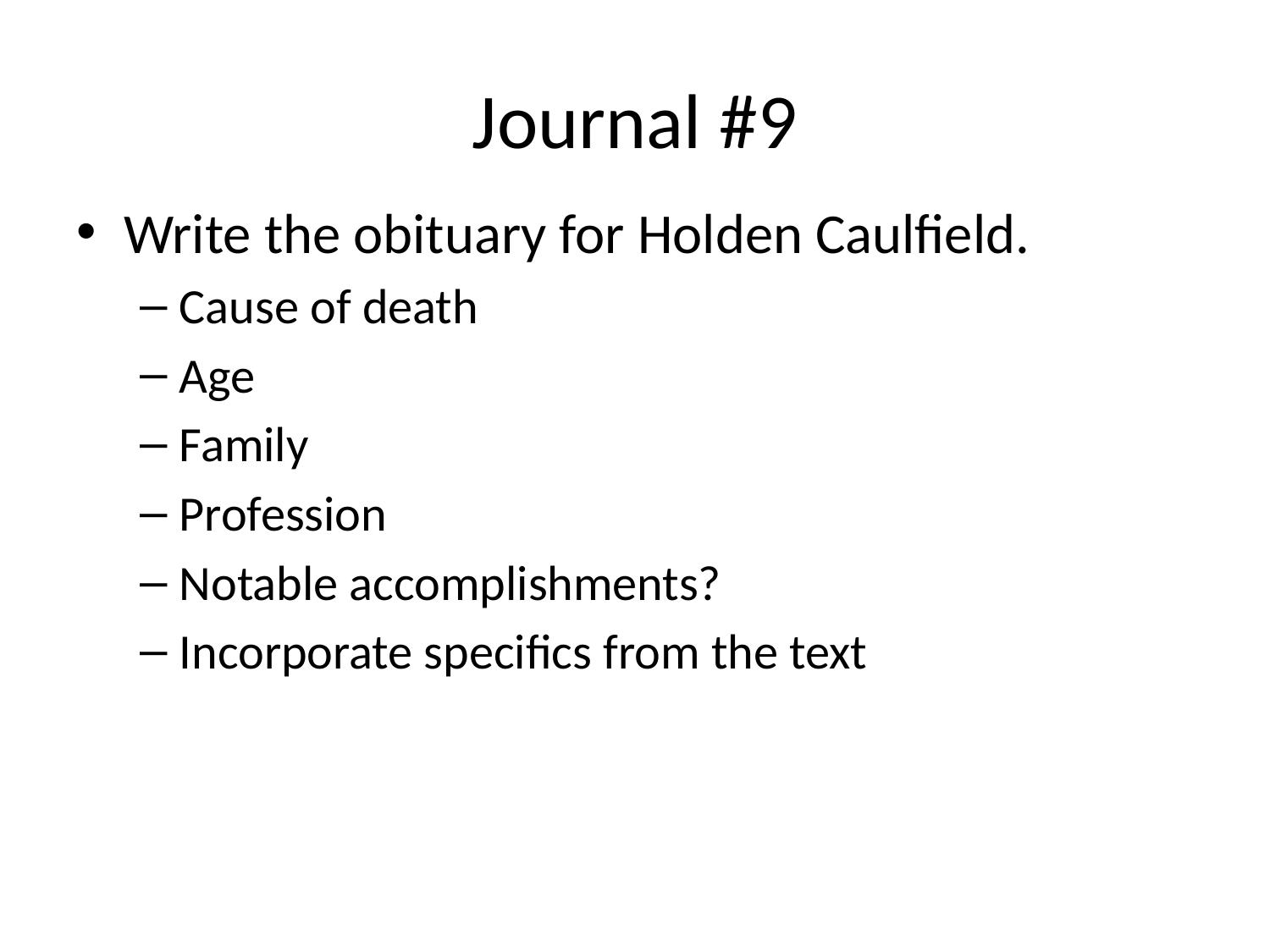

# Journal #9
Write the obituary for Holden Caulfield.
Cause of death
Age
Family
Profession
Notable accomplishments?
Incorporate specifics from the text